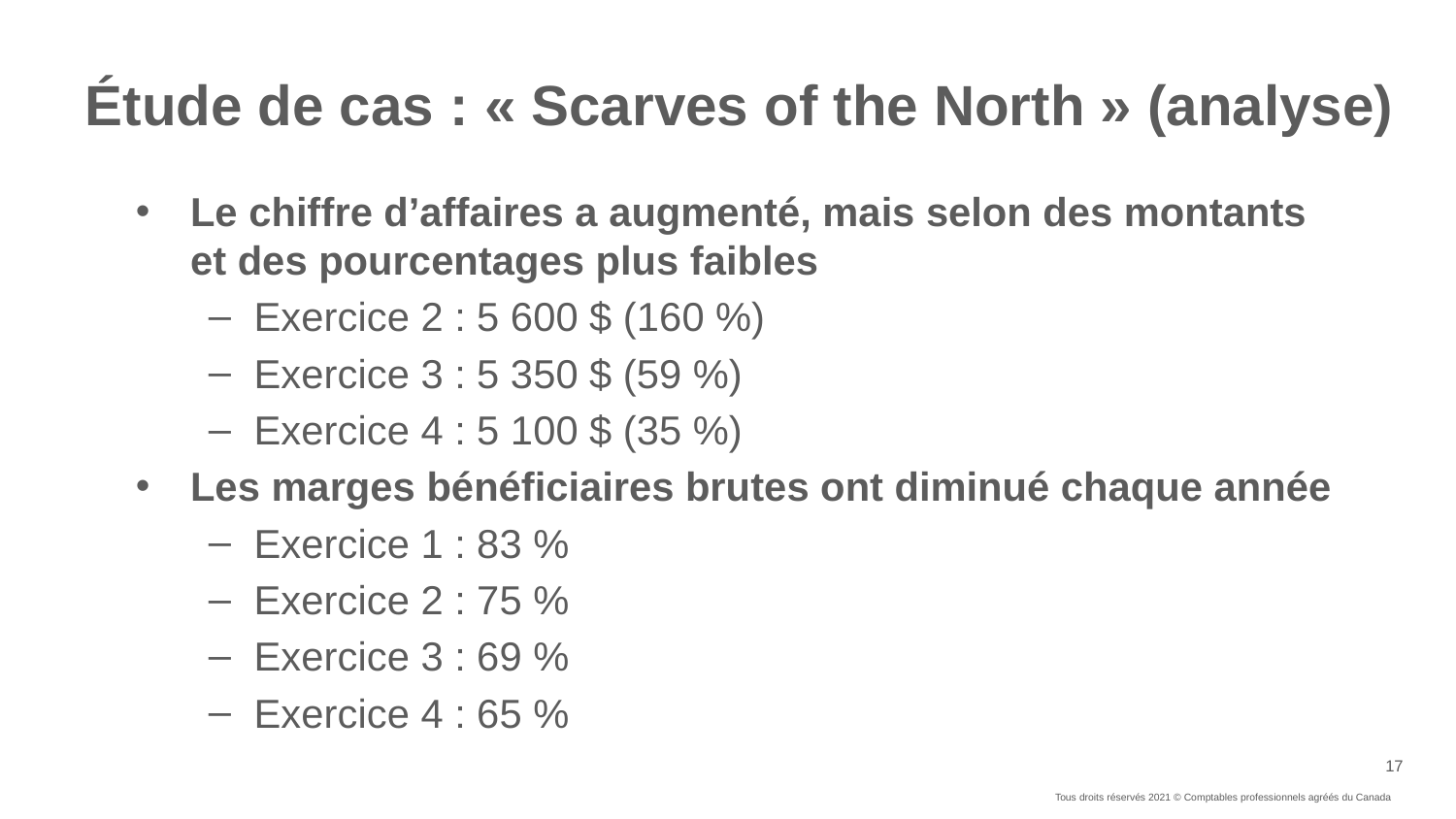

# Étude de cas : « Scarves of the North » (analyse)
Le chiffre d’affaires a augmenté, mais selon des montants
et des pourcentages plus faibles
Exercice 2 : 5 600 $ (160 %)
Exercice 3 : 5 350 $ (59 %)
Exercice 4 : 5 100 $ (35 %)
Les marges bénéficiaires brutes ont diminué chaque année
Exercice 1 : 83 %
Exercice 2 : 75 %
Exercice 3 : 69 %
Exercice 4 : 65 %
Tous droits réservés 2021 © Comptables professionnels agréés du Canada